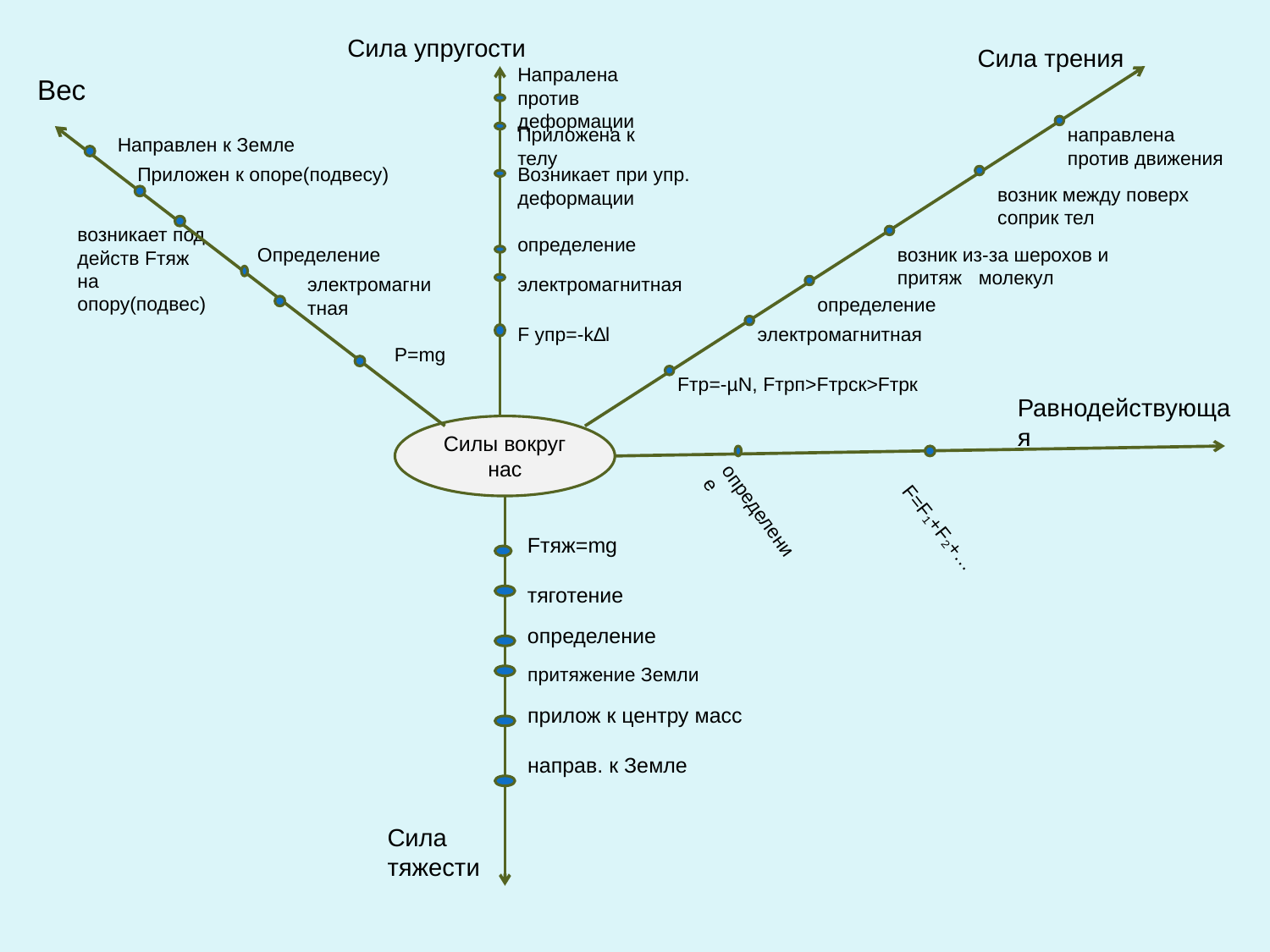

Сила упругости
Сила трения
Напралена против деформации
Вес

Приложена к телу
направлена против движения

Направлен к Земле
Возникает при упр. деформации
Приложен к опоре(подвесу)
возник между поверх соприк тел
возникает под действ Fтяж на опору(подвес)
определение
Определение
возник из-за шерохов и притяж   молекул
электромагнитная
электромагнитная
определение
F упр=-k∆l
электромагнитная
P=mg
Fтр=-µN, Fтрп˃Fтрск˃Fтрк
Равнодействующая
Силы вокруг нас

определение

F=F₁+F₂+…
Fтяж=mg
тяготение
определение
притяжение Земли
прилож к центру масс
направ. к Земле
Сила тяжести